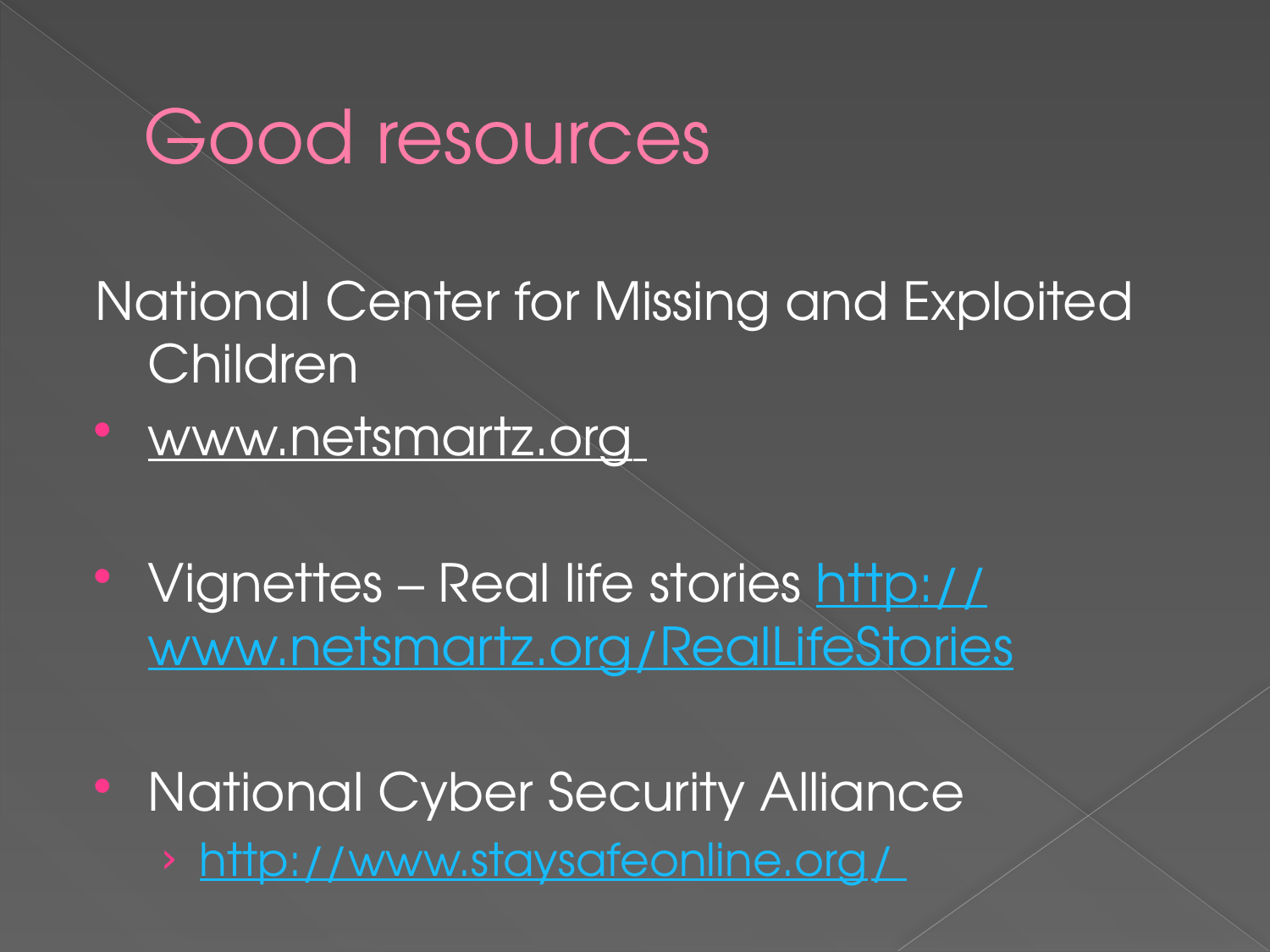

# Good resources
National Center for Missing and Exploited Children
www.netsmartz.org

Vignettes – Real life stories http://www.netsmartz.org/RealLifeStories

National Cyber Security Alliance
http://www.staysafeonline.org/